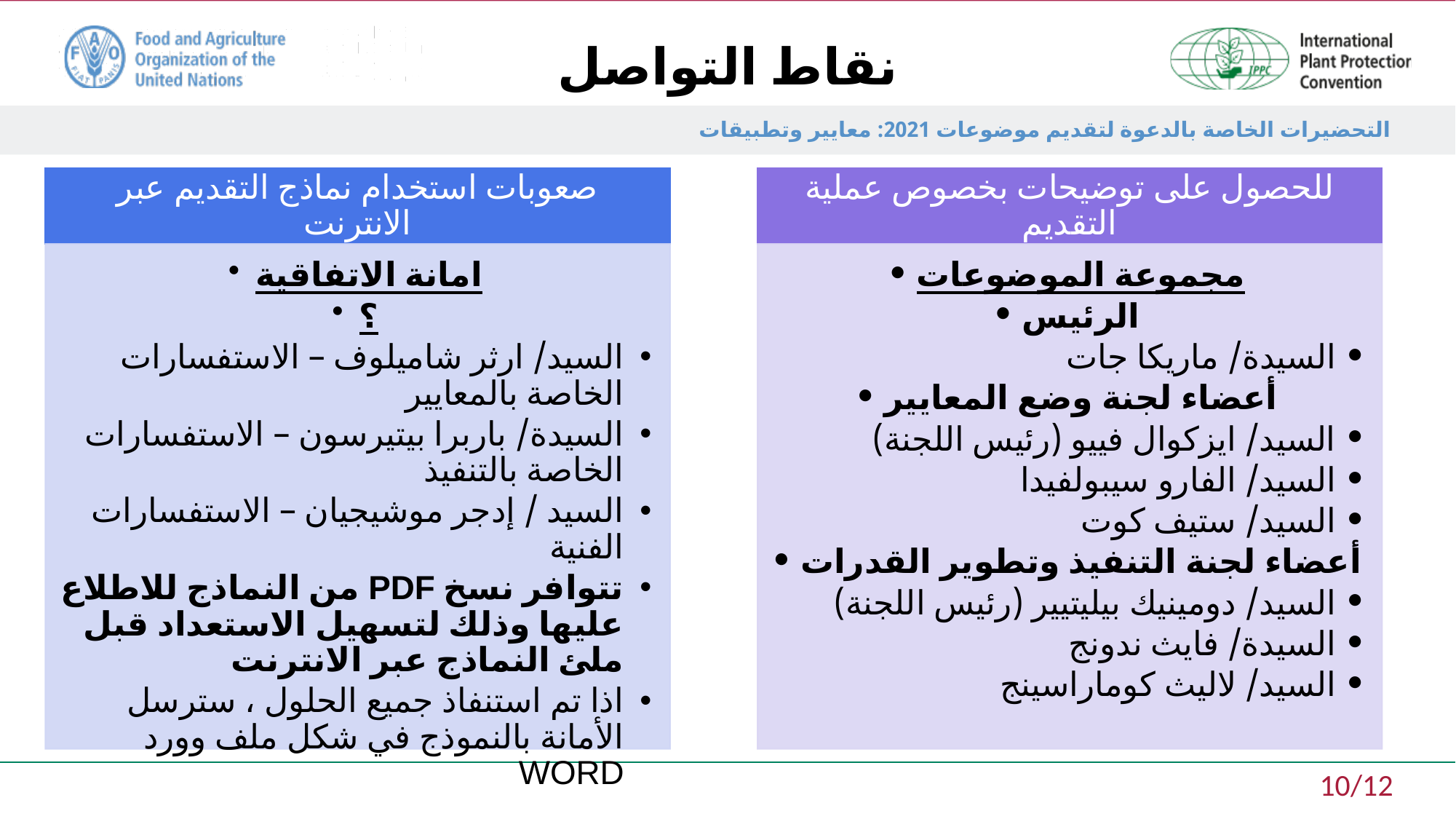

# نقاط التواصل
صعوبات استخدام نماذج التقديم عبر الانترنت
امانة الاتفاقية
؟
السيد/ ارثر شاميلوف – الاستفسارات الخاصة بالمعايير
السيدة/ باربرا بيتيرسون – الاستفسارات الخاصة بالتنفيذ
السيد / إدجر موشيجيان – الاستفسارات الفنية
تتوافر نسخ PDF من النماذج للاطلاع عليها وذلك لتسهيل الاستعداد قبل ملئ النماذج عبر الانترنت
اذا تم استنفاذ جميع الحلول ، سترسل الأمانة بالنموذج في شكل ملف وورد WORD
للحصول على توضيحات بخصوص عملية التقديم
مجموعة الموضوعات
الرئيس
السيدة/ ماريكا جات
أعضاء لجنة وضع المعايير
السيد/ ايزكوال فييو (رئيس اللجنة)
السيد/ الفارو سيبولفيدا
السيد/ ستيف كوت
أعضاء لجنة التنفيذ وتطوير القدرات
السيد/ دومينيك بيليتيير (رئيس اللجنة)
السيدة/ فايث ندونج
السيد/ لاليث كوماراسينج